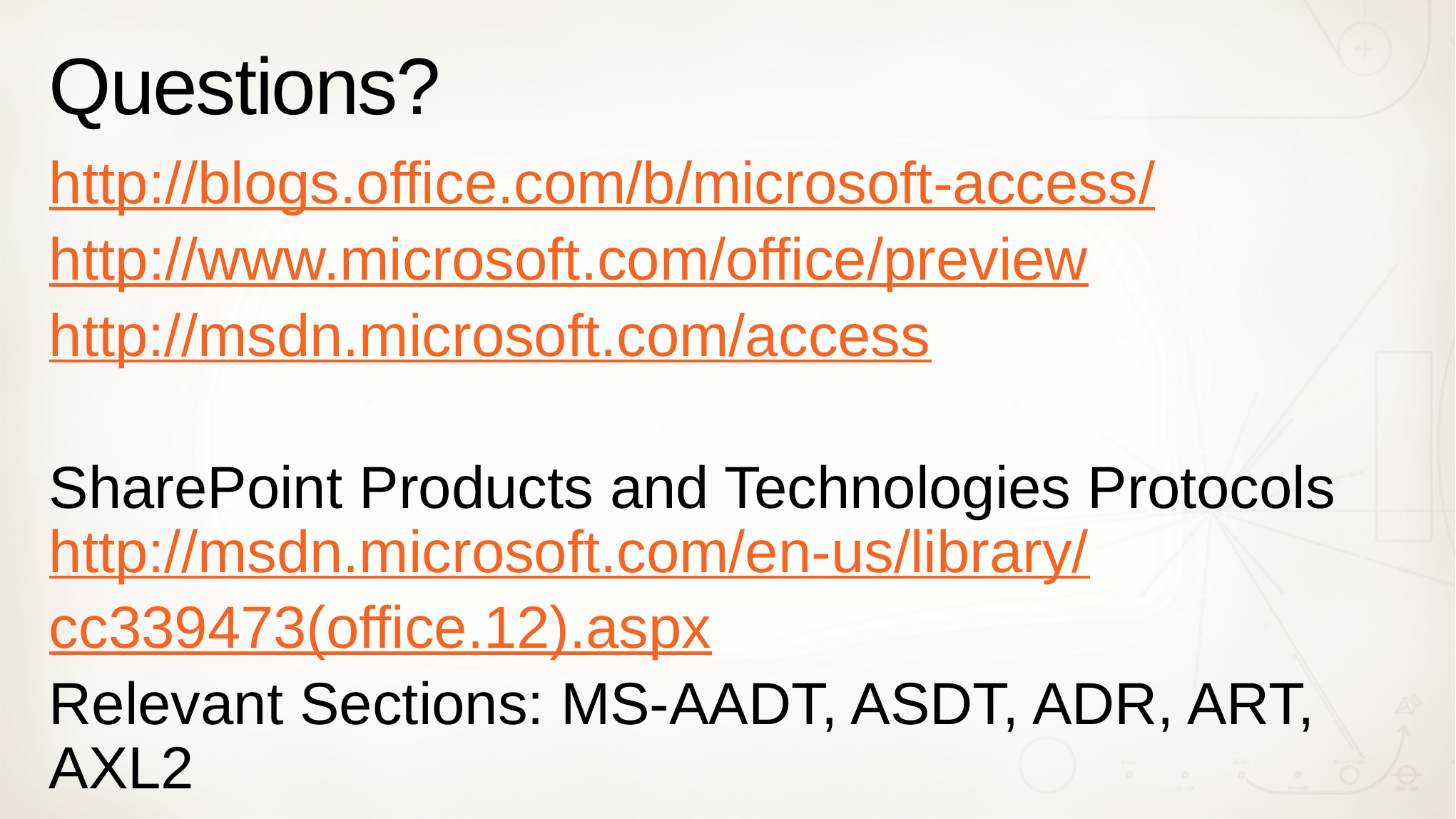

# Questions?
http://blogs.office.com/b/microsoft-access/
http://www.microsoft.com/office/preview
http://msdn.microsoft.com/access

SharePoint Products and Technologies Protocols http://msdn.microsoft.com/en-us/library/
cc339473(office.12).aspx
Relevant Sections: MS-AADT, ASDT, ADR, ART, AXL2